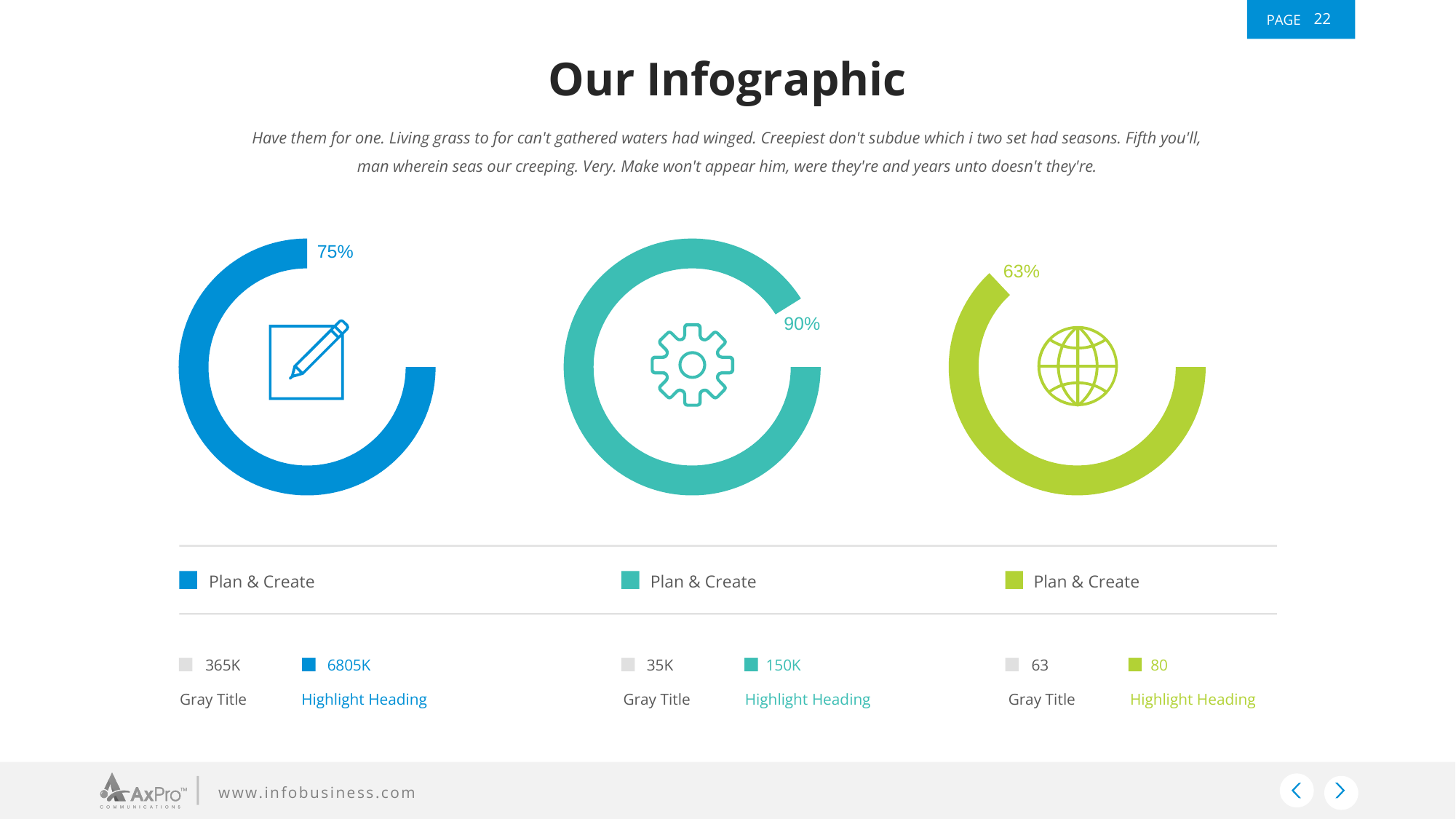

22
Our Infographic
Have them for one. Living grass to for can't gathered waters had winged. Creepiest don't subdue which i two set had seasons. Fifth you'll, man wherein seas our creeping. Very. Make won't appear him, were they're and years unto doesn't they're.

75%

63%

90%

Plan & Create
Plan & Create
Plan & Create

365K
6805K
35K
150K
63
80

Gray Title
Highlight Heading
Gray Title
Highlight Heading
Gray Title
Highlight Heading
www.infobusiness.com